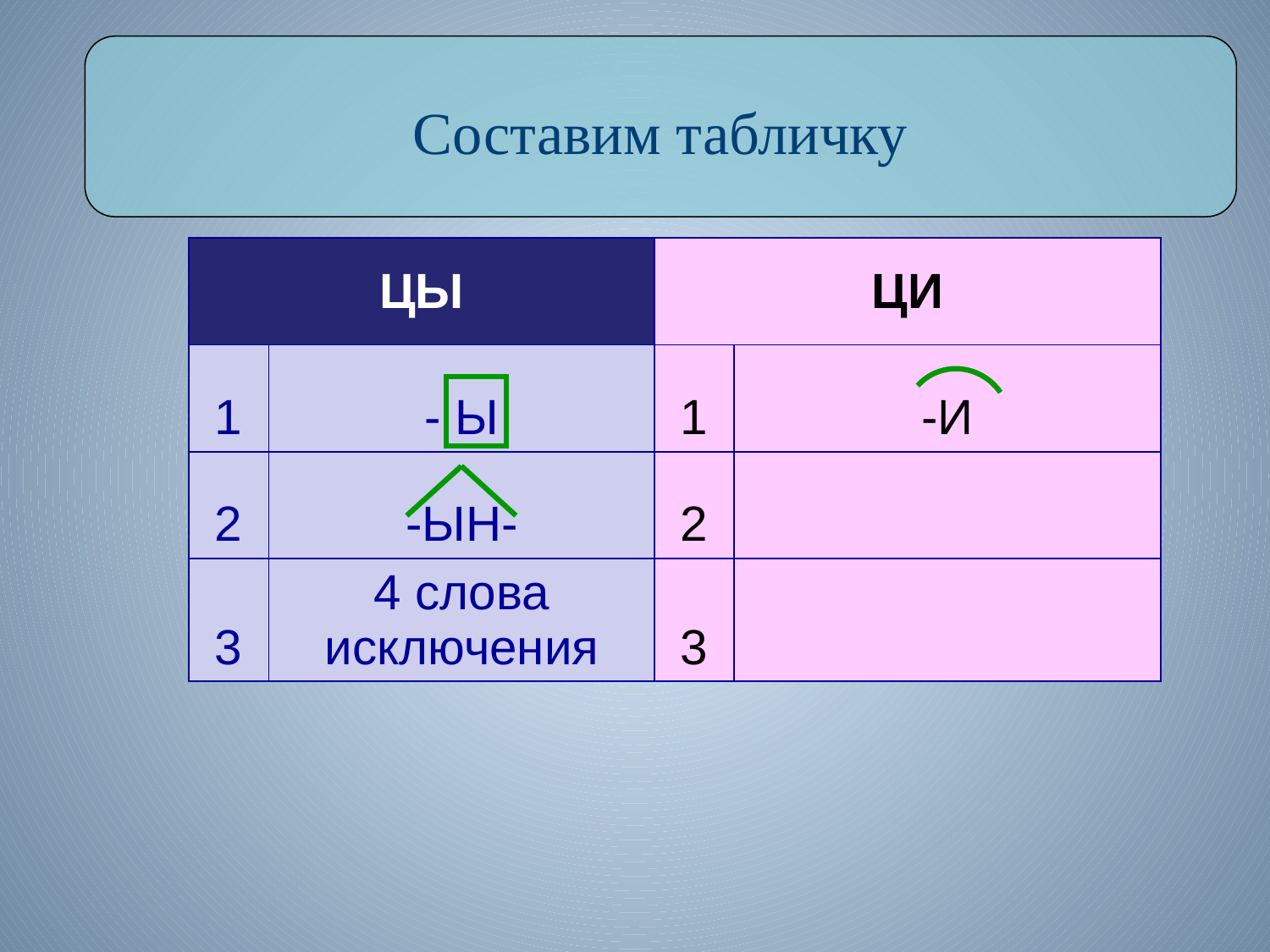

Составим табличку
| ЦЫ |  | ЦИ |  |
| --- | --- | --- | --- |
| 1 | - Ы | 1 | -И |
| 2 | -ЫН- | 2 |  |
| 3 | 4 слова исключения | 3 |  |